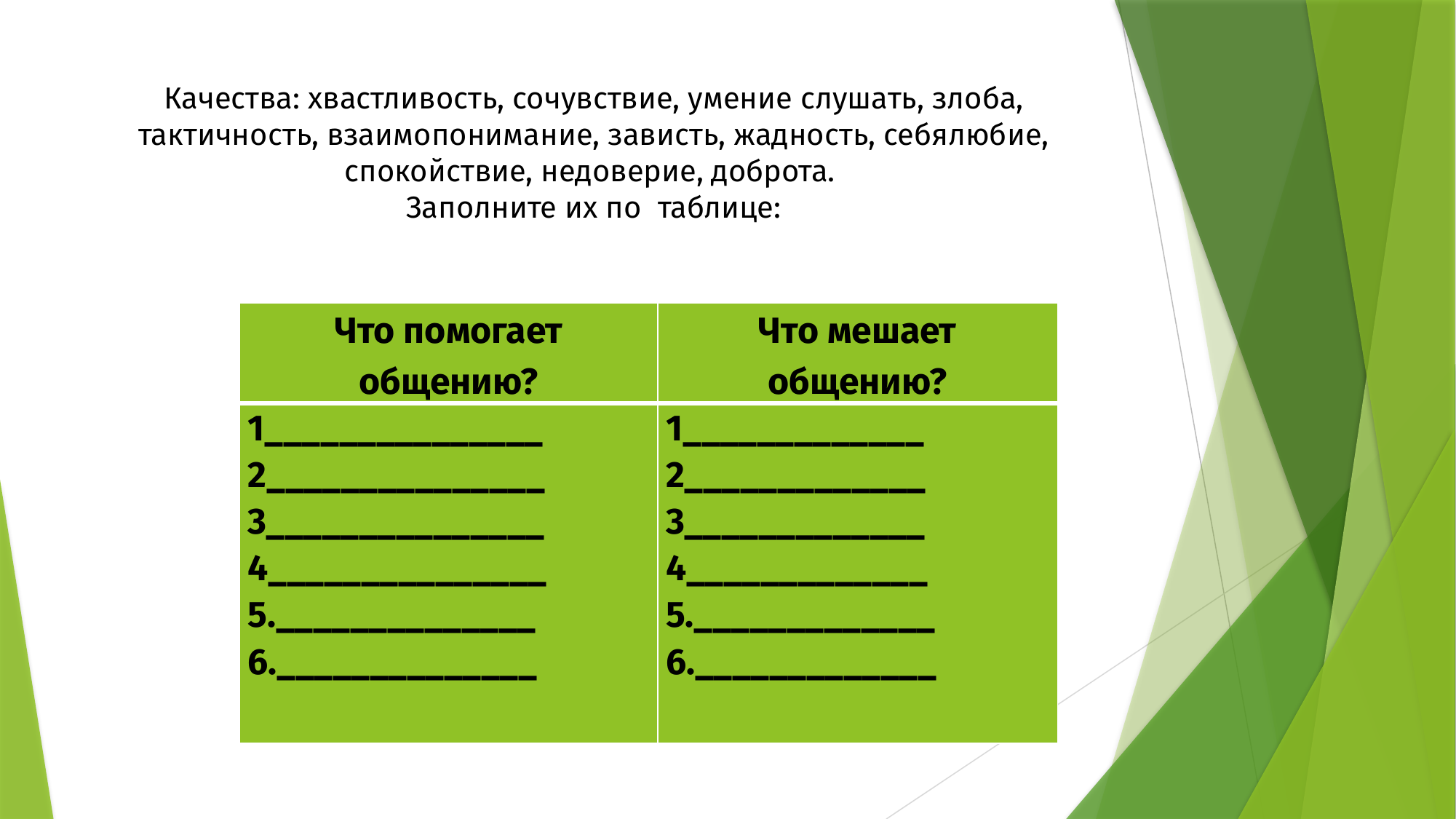

# Качества: хвастливость, сочувствие, умение слушать, злоба, тактичность, взаимопонимание, зависть, жадность, себялюбие, спокойствие, недоверие, доброта. Заполните их по  таблице:
| Что помогает общению? | Что мешает общению? |
| --- | --- |
| 1\_\_\_\_\_\_\_\_\_\_\_\_\_\_\_ 2\_\_\_\_\_\_\_\_\_\_\_\_\_\_\_ 3\_\_\_\_\_\_\_\_\_\_\_\_\_\_\_ 4\_\_\_\_\_\_\_\_\_\_\_\_\_\_\_ 5.\_\_\_\_\_\_\_\_\_\_\_\_\_\_ 6.\_\_\_\_\_\_\_\_\_\_\_\_\_\_ | 1\_\_\_\_\_\_\_\_\_\_\_\_\_ 2\_\_\_\_\_\_\_\_\_\_\_\_\_ 3\_\_\_\_\_\_\_\_\_\_\_\_\_ 4\_\_\_\_\_\_\_\_\_\_\_\_\_ 5.\_\_\_\_\_\_\_\_\_\_\_\_\_ 6.\_\_\_\_\_\_\_\_\_\_\_\_\_ |